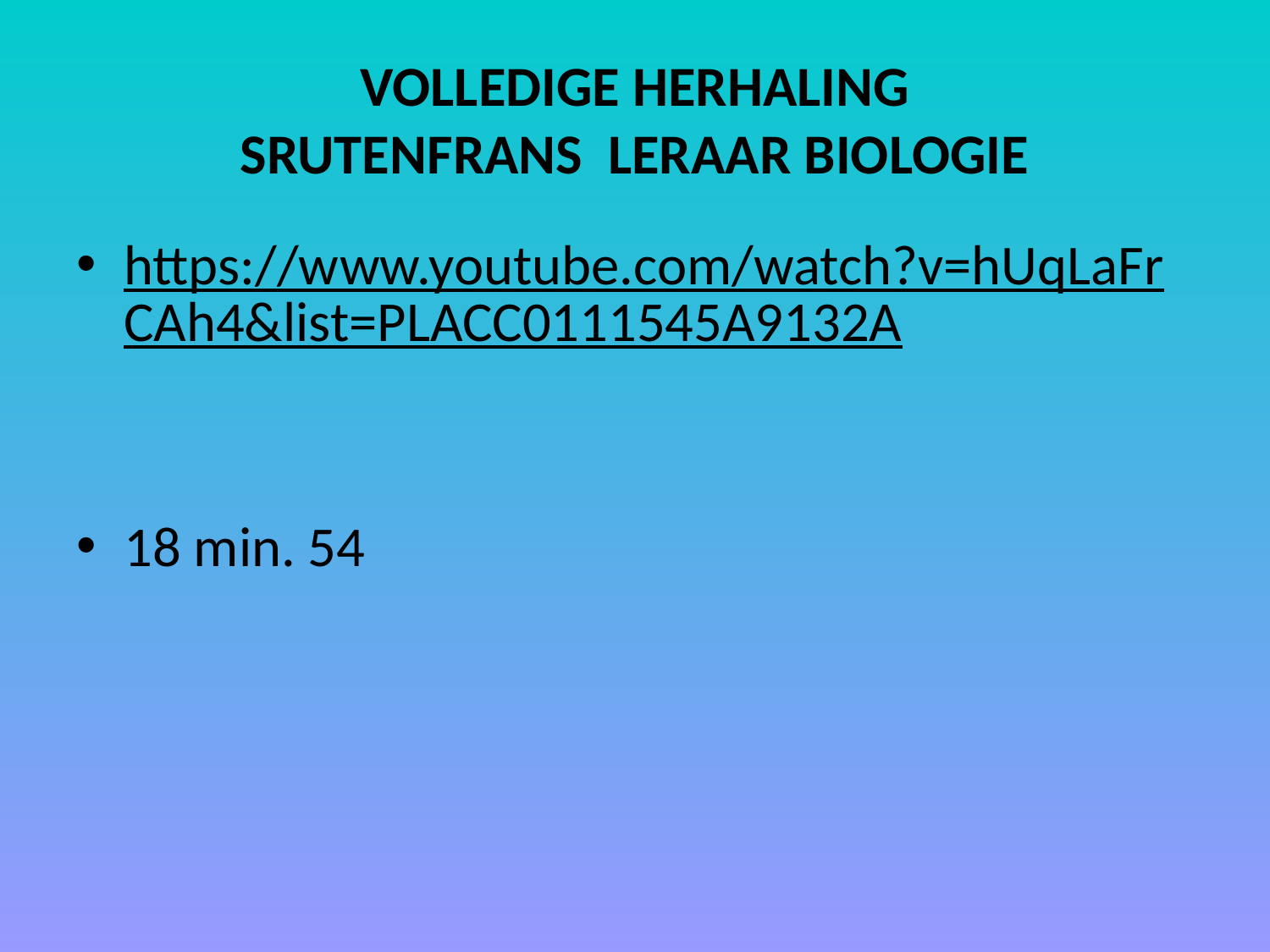

# VOLLEDIGE HERHALING SRUTENFRANS  LERAAR BIOLOGIE
https://www.youtube.com/watch?v=hUqLaFrCAh4&list=PLACC0111545A9132A

18 min. 54